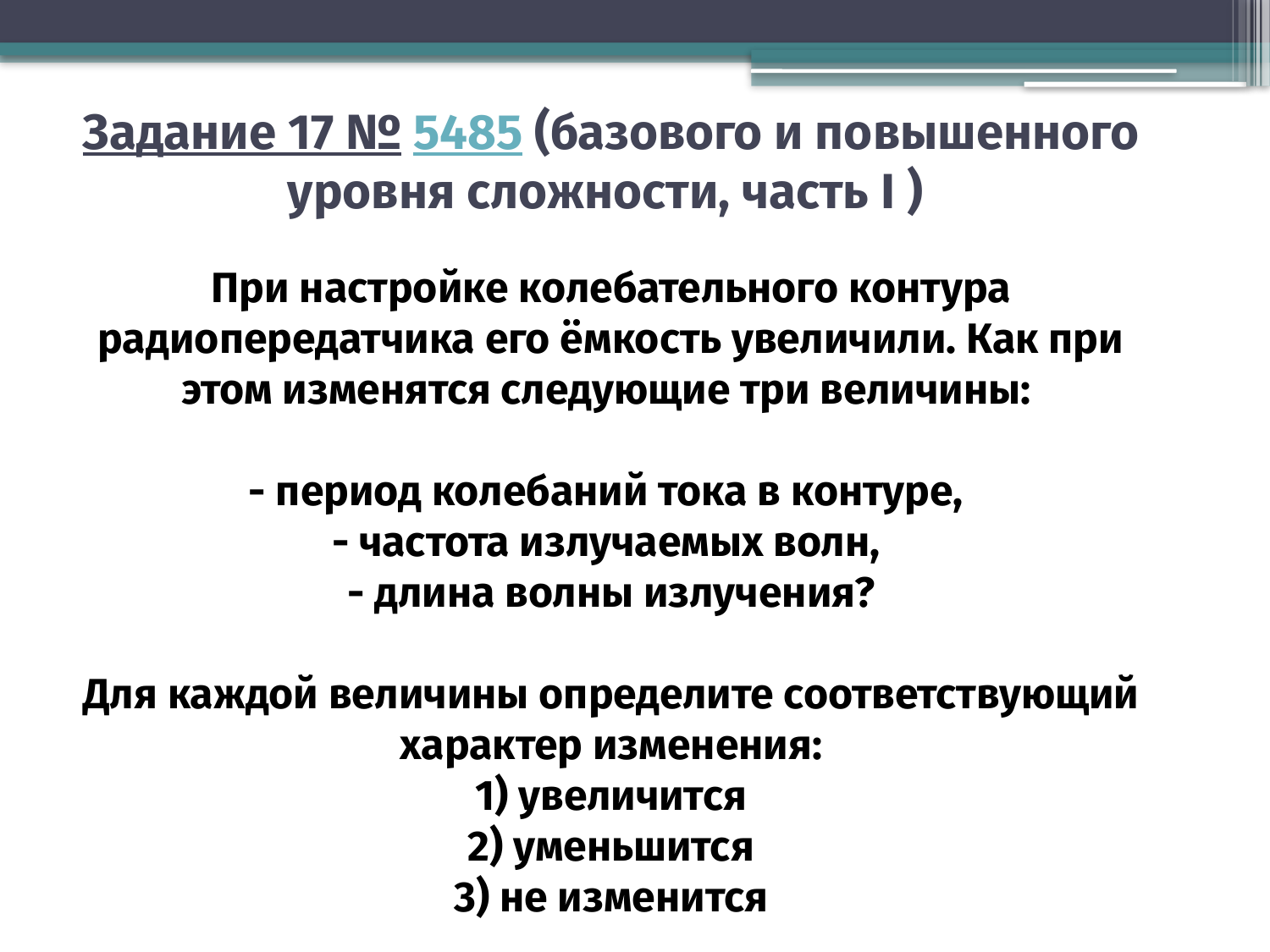

# Задание 17 № 5485 (базового и повышенного уровня сложности, часть I ) При настройке колебательного контура радиопередатчика его ёмкость увеличили. Как при этом изменятся следующие три величины: - период колебаний тока в контуре, - частота излучаемых волн, - длина волны излучения?   Для каждой величины определите соответствующий характер изменения: 1) увеличится 2) уменьшится 3) не изменится